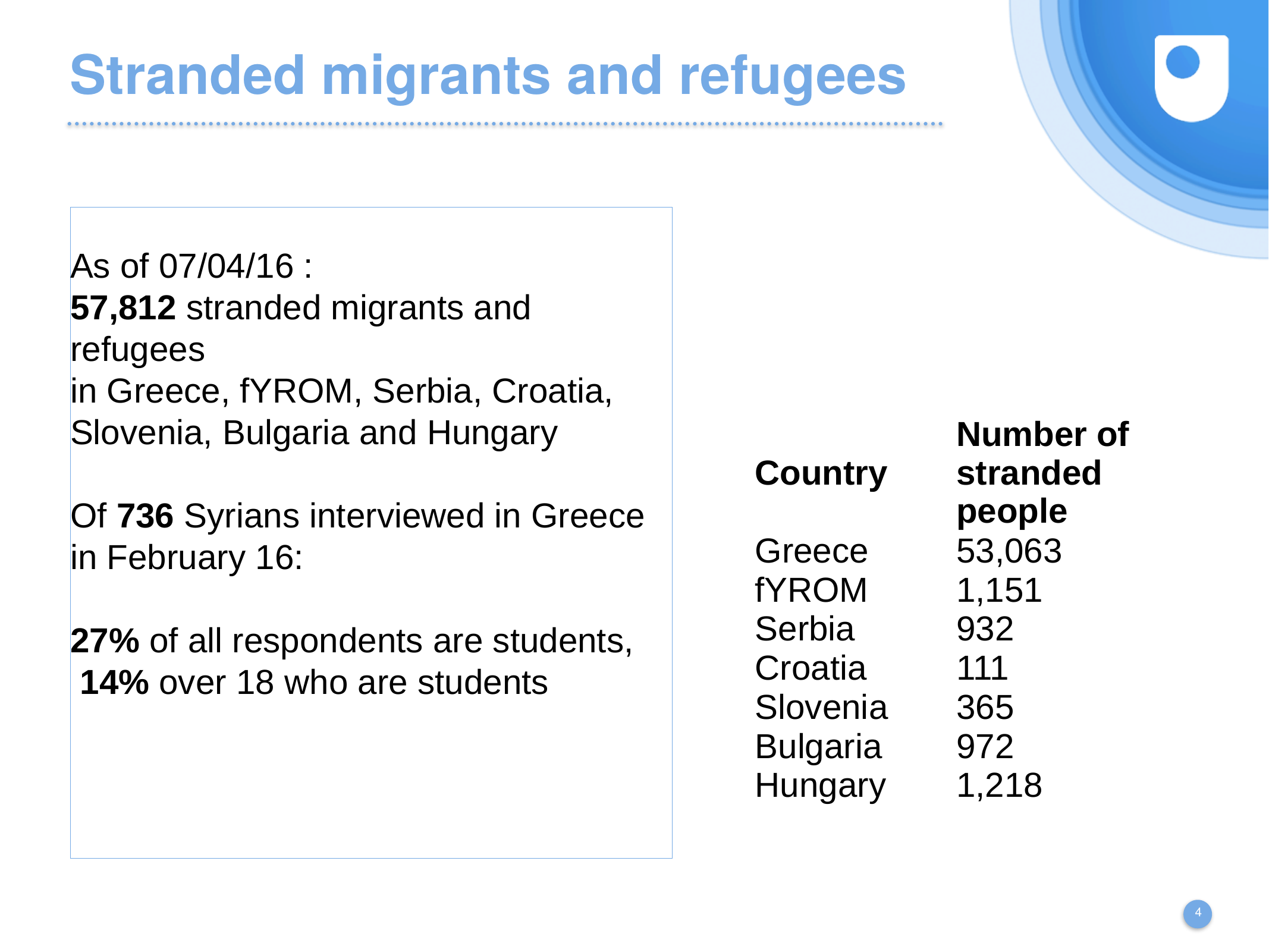

# Stranded migrants and refugees

As of 07/04/16 :
57,812 stranded migrants and refugees
in Greece, fYROM, Serbia, Croatia, Slovenia, Bulgaria and Hungary

Of 736 Syrians interviewed in Greece in February 16:

27% of all respondents are students,
 14% over 18 who are students

|  |  |
| --- | --- |
| Country | Number of stranded people |
| Greece | 53,063 |
| fYROM | 1,151 |
| Serbia | 932 |
| Croatia | 111 |
| Slovenia | 365 |
| Bulgaria | 972 |
| Hungary | 1,218 |
4